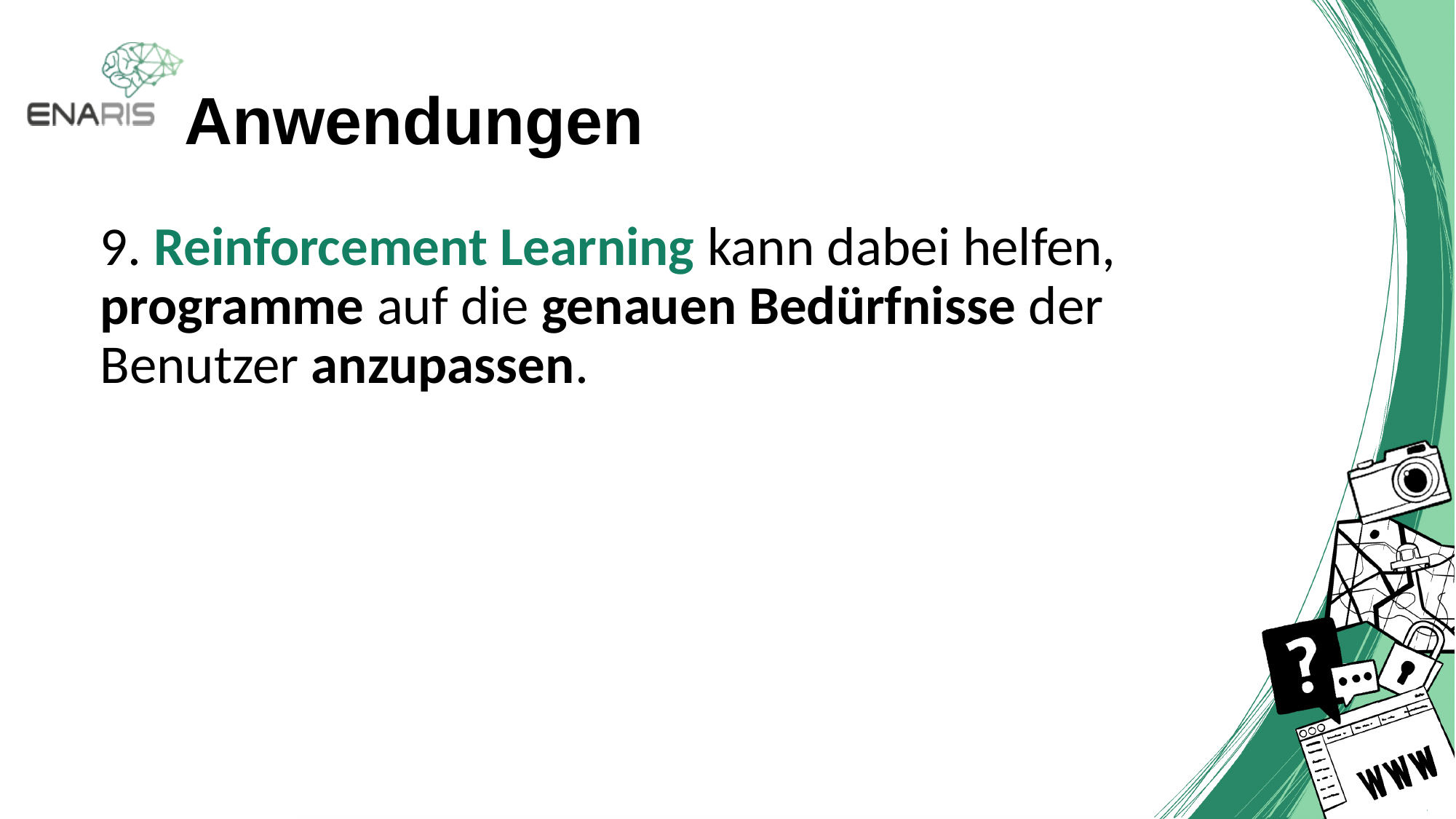

# Anwendungen
9. Reinforcement Learning kann dabei helfen, programme auf die genauen Bedürfnisse der Benutzer anzupassen.